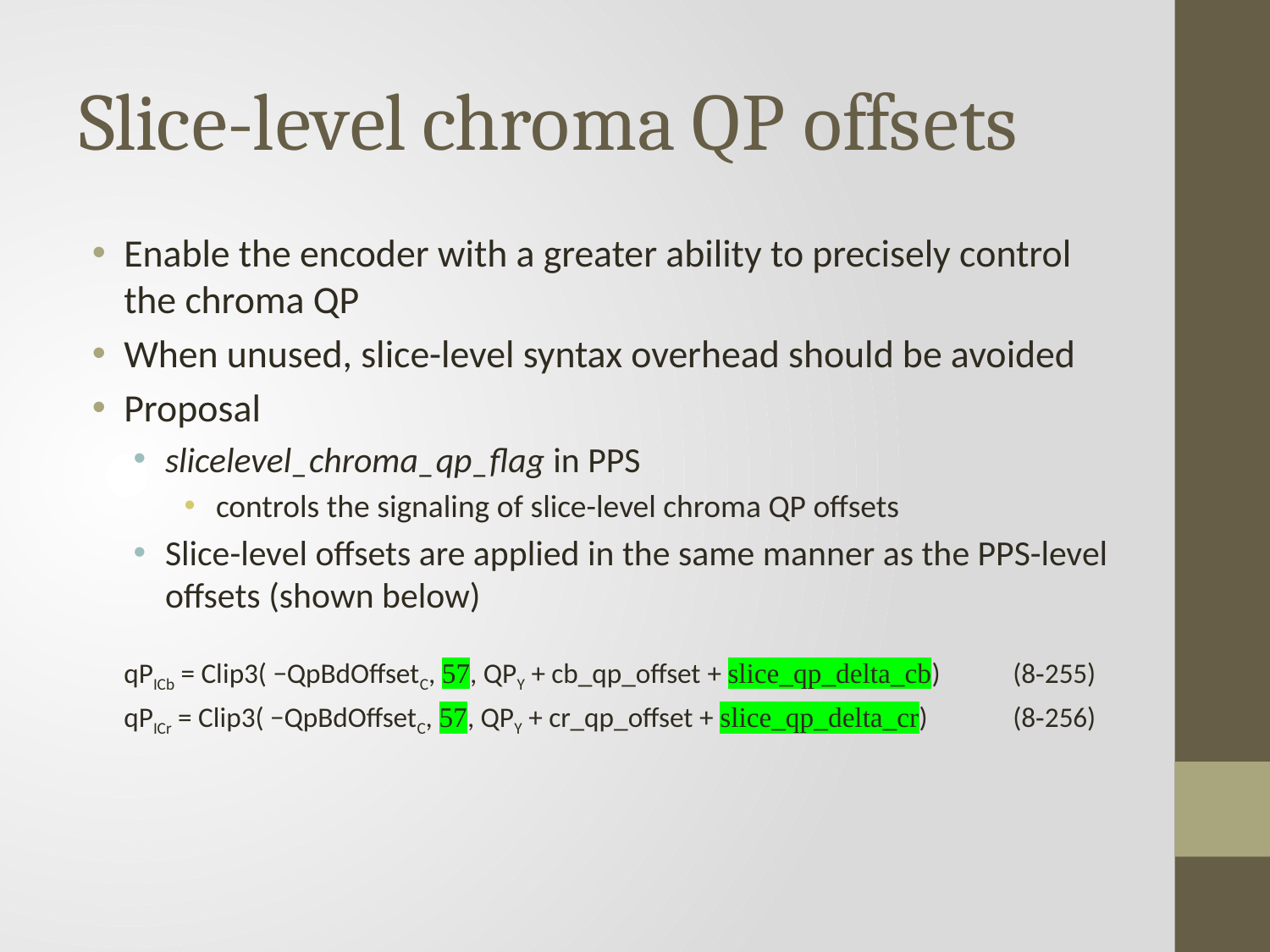

# Slice-level chroma QP offsets
Enable the encoder with a greater ability to precisely control the chroma QP
When unused, slice-level syntax overhead should be avoided
Proposal
slicelevel_chroma_qp_flag in PPS
controls the signaling of slice-level chroma QP offsets
Slice-level offsets are applied in the same manner as the PPS-level offsets (shown below)
qPICb = Clip3( −QpBdOffsetC, 57, QPY + cb_qp_offset + slice_qp_delta_cb)	(8‑255)
     qPICr = Clip3( −QpBdOffsetC, 57, QPY + cr_qp_offset + slice_qp_delta_cr)	(8‑256)